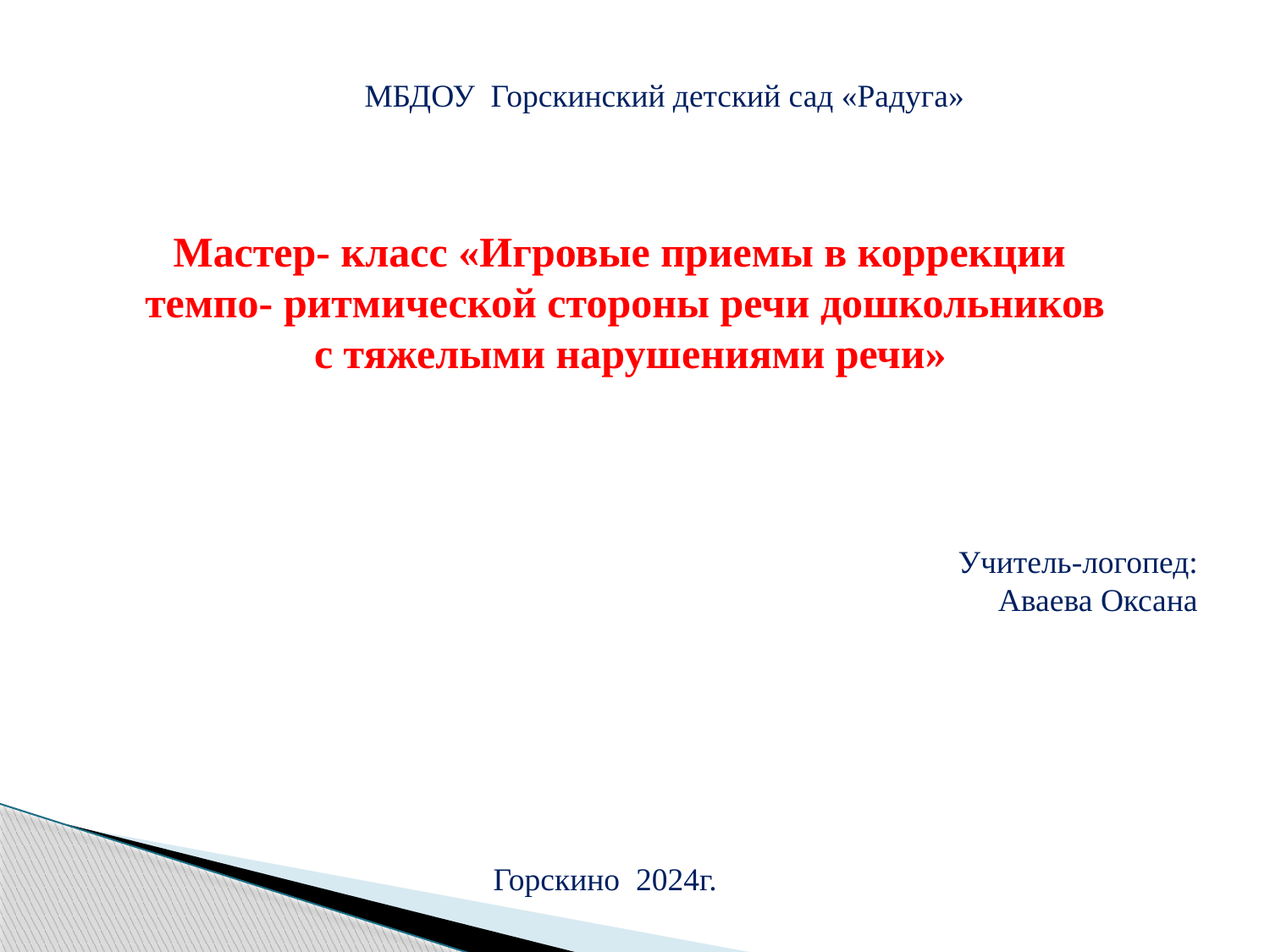

МБДОУ  Горскинский детский сад «Радуга»
Мастер- класс «Игровые приемы в коррекции
темпо- ритмической стороны речи дошкольников
 с тяжелыми нарушениями речи»
Учитель-логопед:
Аваева Оксана
Горскино  2024г.